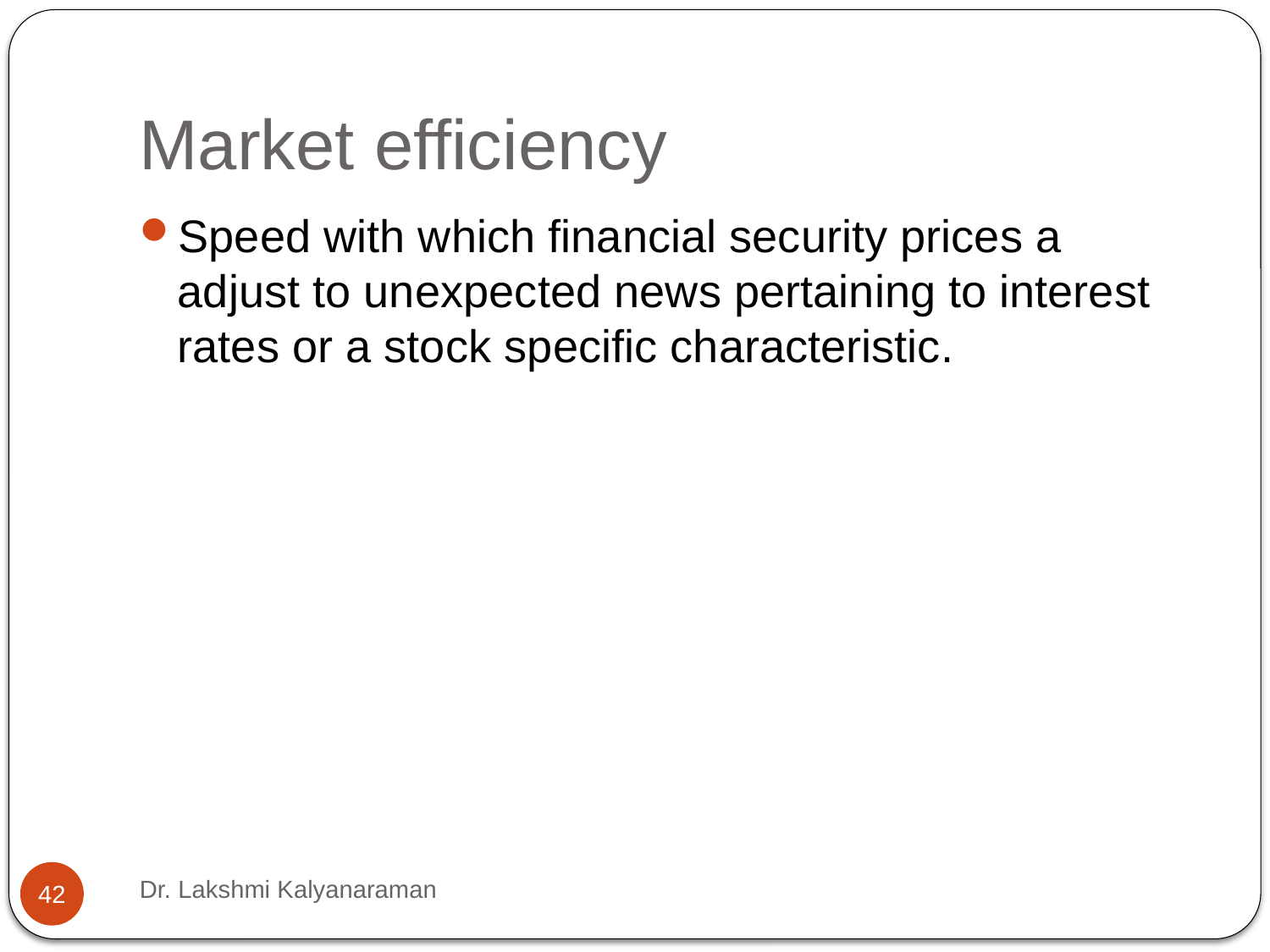

# Market efficiency
Speed with which financial security prices a adjust to unexpected news pertaining to interest rates or a stock specific characteristic.
Dr. Lakshmi Kalyanaraman
42